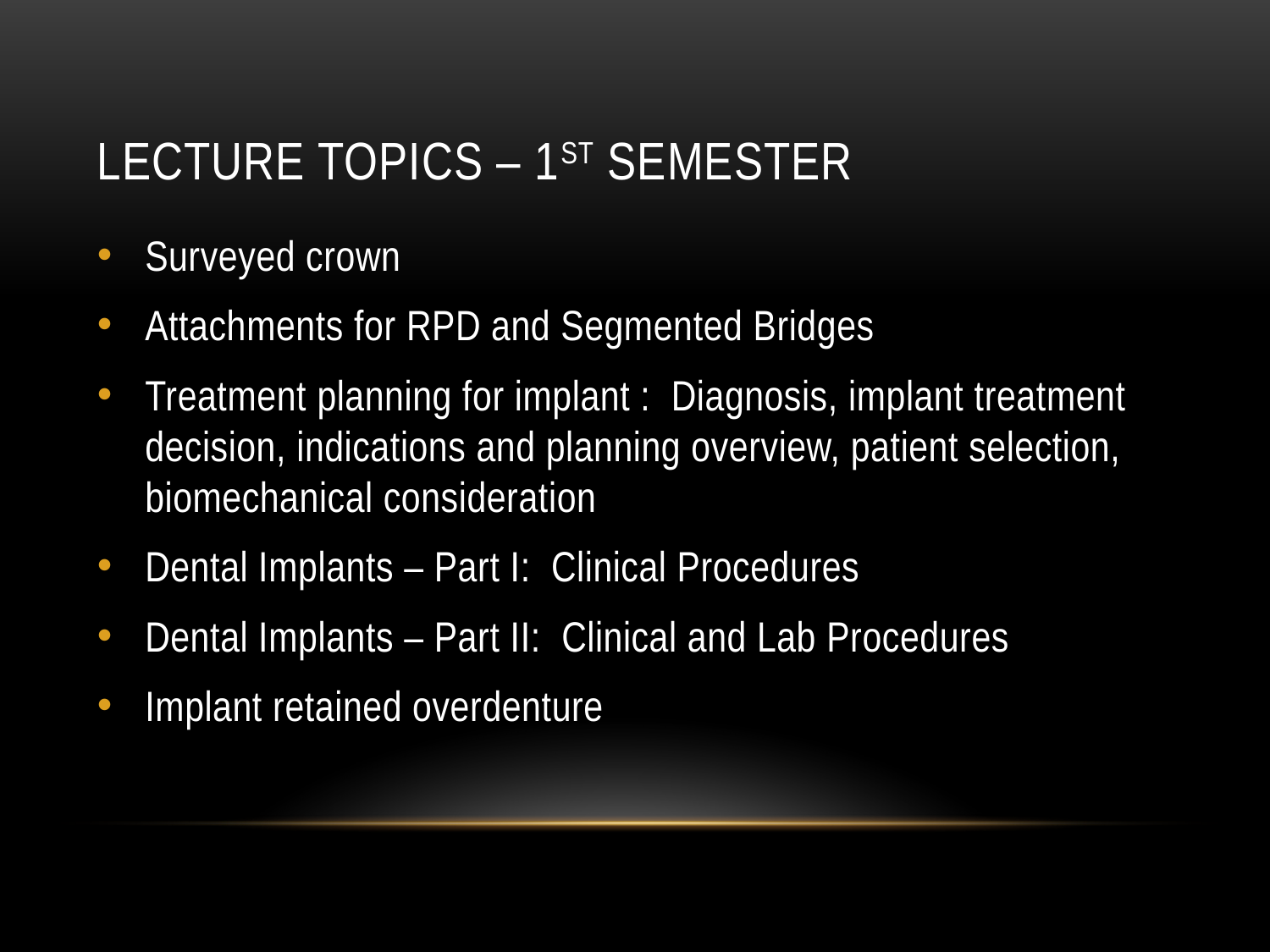

# Lecture topics – 1st Semester
Surveyed crown
Attachments for RPD and Segmented Bridges
Treatment planning for implant :  Diagnosis, implant treatment decision, indications and planning overview, patient selection, biomechanical consideration
Dental Implants – Part I:  Clinical Procedures
Dental Implants – Part II:  Clinical and Lab Procedures
Implant retained overdenture